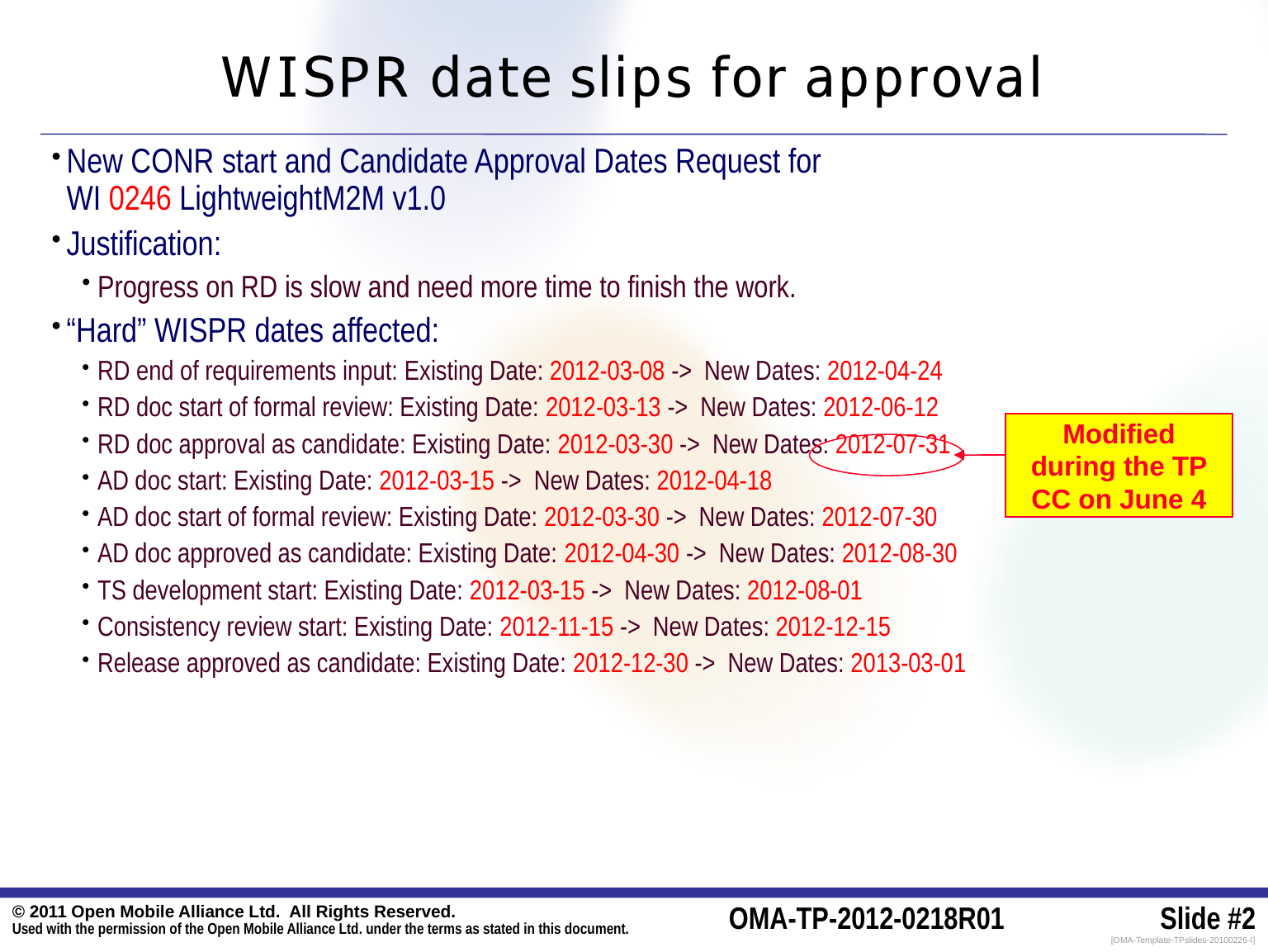

# WISPR date slips for approval
New CONR start and Candidate Approval Dates Request for
WI 0246 LightweightM2M v1.0
Justification:
Progress on RD is slow and need more time to finish the work.
“Hard” WISPR dates affected:
RD end of requirements input: Existing Date: 2012-03-08 ->  New Dates: 2012-04-24
RD doc start of formal review: Existing Date: 2012-03-13 ->  New Dates: 2012-06-12
RD doc approval as candidate: Existing Date: 2012-03-30 ->  New Dates: 2012-07-31
AD doc start: Existing Date: 2012-03-15 ->  New Dates: 2012-04-18
AD doc start of formal review: Existing Date: 2012-03-30 ->  New Dates: 2012-07-30
AD doc approved as candidate: Existing Date: 2012-04-30 ->  New Dates: 2012-08-30
TS development start: Existing Date: 2012-03-15 ->  New Dates: 2012-08-01
Consistency review start: Existing Date: 2012-11-15 ->  New Dates: 2012-12-15
Release approved as candidate: Existing Date: 2012-12-30 ->  New Dates: 2013-03-01

Modified during the TP CC on June 4